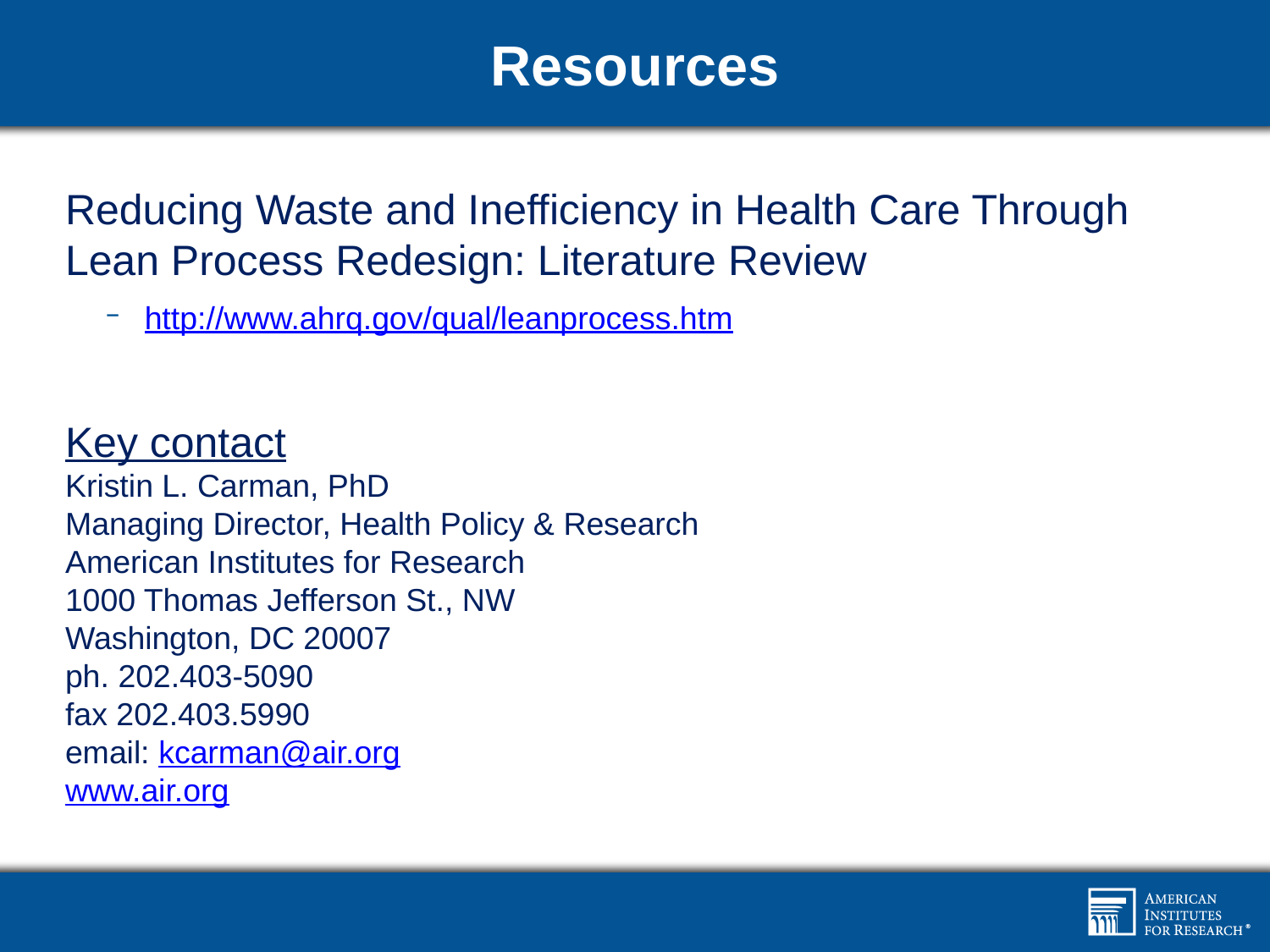

# Resources
Reducing Waste and Inefficiency in Health Care Through Lean Process Redesign: Literature Review
http://www.ahrq.gov/qual/leanprocess.htm

Key contact
Kristin L. Carman, PhD
Managing Director, Health Policy & Research
American Institutes for Research
1000 Thomas Jefferson St., NW
Washington, DC 20007
ph. 202.403-5090
fax 202.403.5990
email: kcarman@air.org
www.air.org